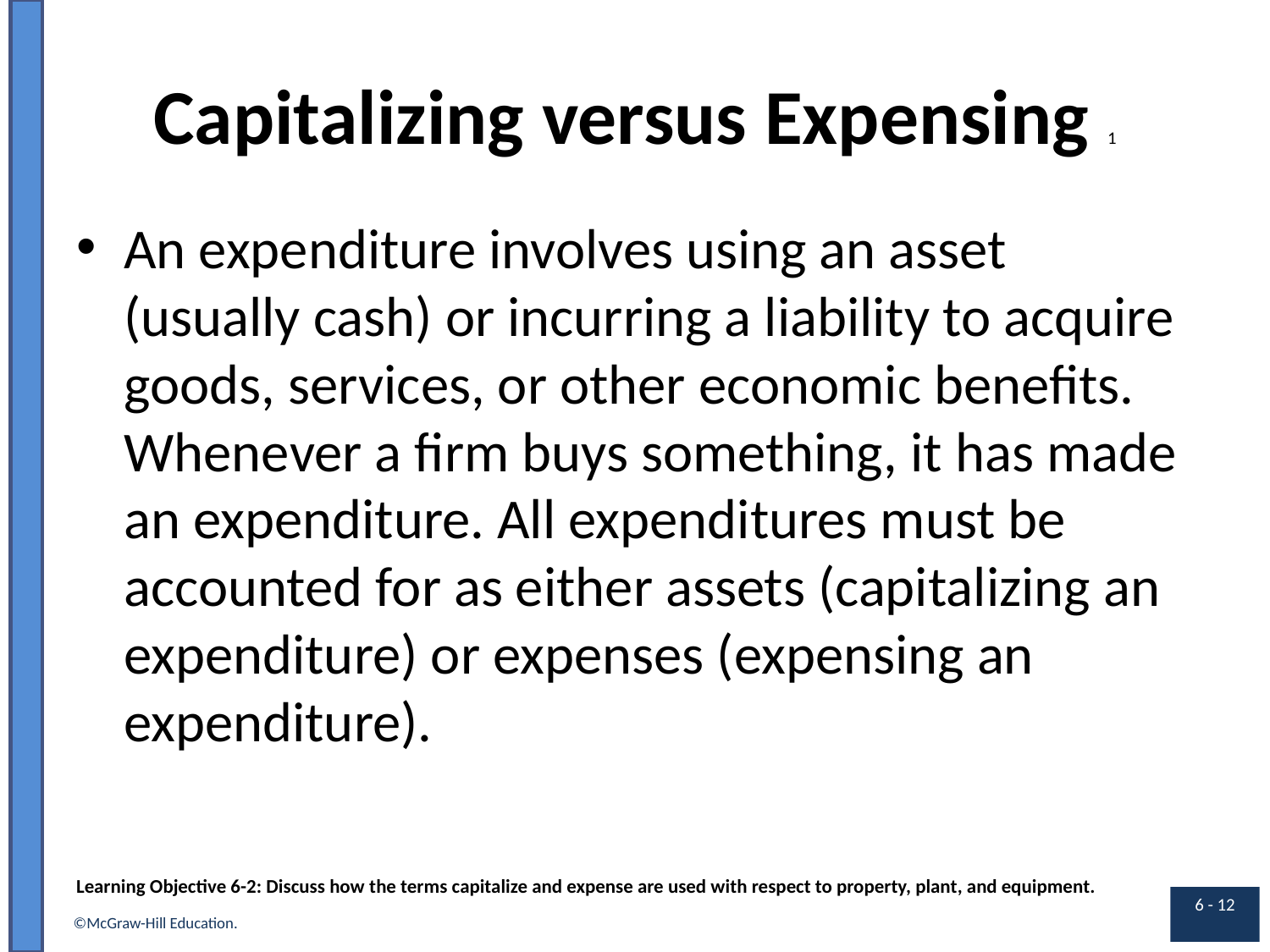

# Capitalizing versus Expensing 1
An expenditure involves using an asset (usually cash) or incurring a liability to acquire goods, services, or other economic benefits. Whenever a firm buys something, it has made an expenditure. All expenditures must be accounted for as either assets (capitalizing an expenditure) or expenses (expensing an expenditure).
Learning Objective 6-2: Discuss how the terms capitalize and expense are used with respect to property, plant, and equipment.